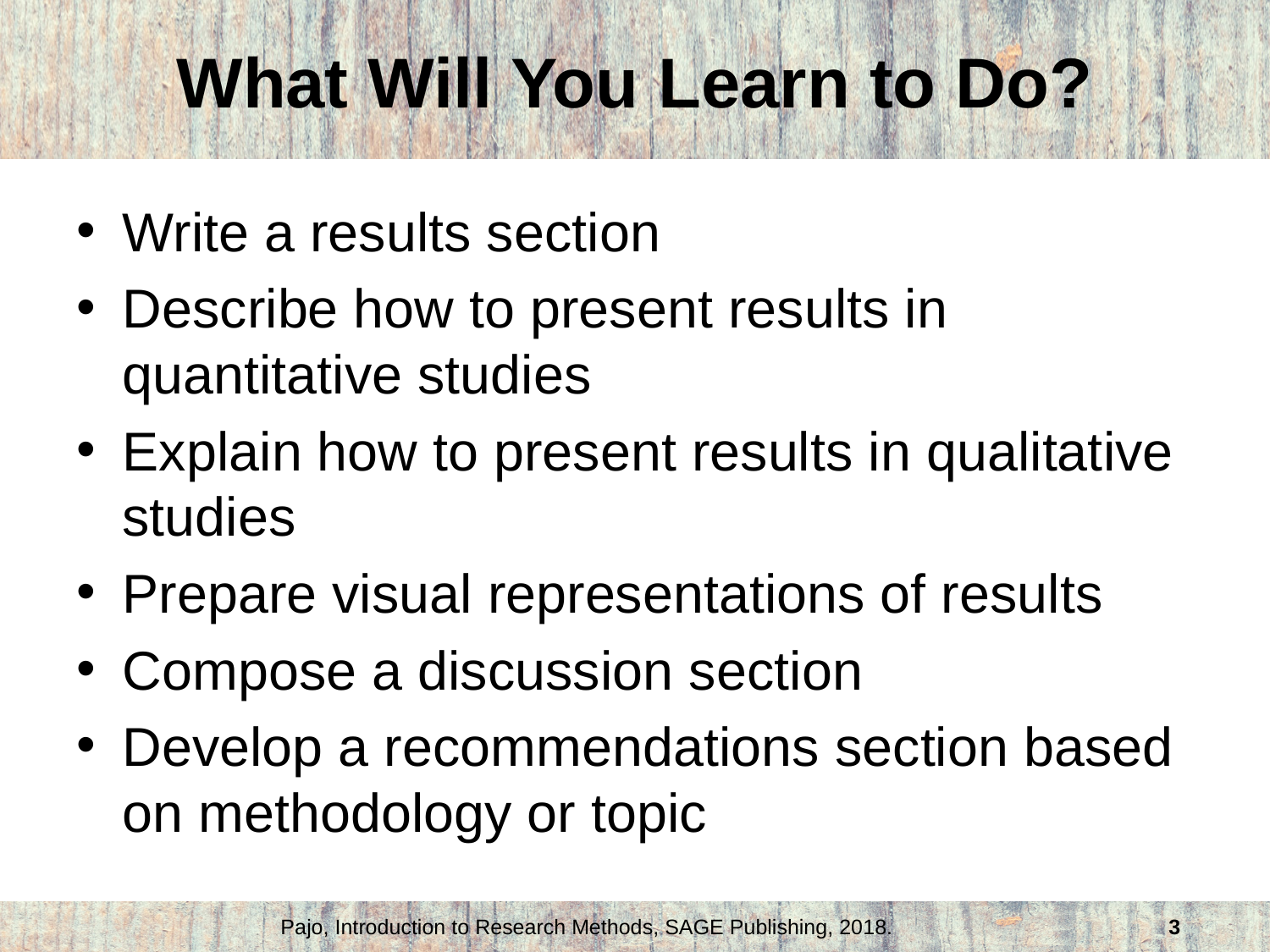

# What Will You Learn to Do?
Write a results section
Describe how to present results in quantitative studies
Explain how to present results in qualitative studies
Prepare visual representations of results
Compose a discussion section
Develop a recommendations section based on methodology or topic
Pajo, Introduction to Research Methods, SAGE Publishing, 2018.
3